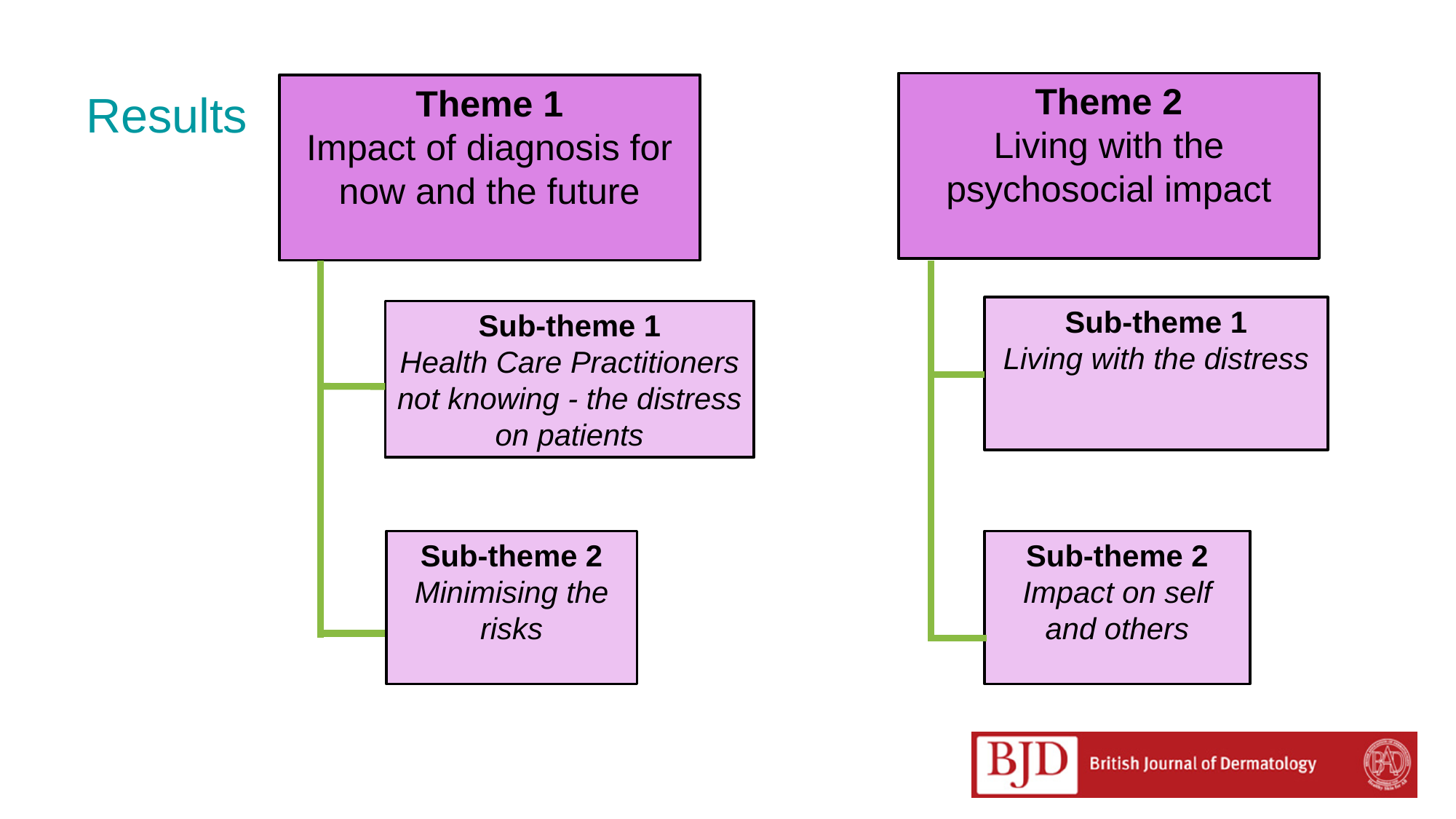

Theme 2
Living with the psychosocial impact

Theme 1
Impact of diagnosis for now and the future

Sub-theme 1
Living with the distress

Sub-theme 1
Health Care Practitioners not knowing - the distress on patients
Sub-theme 2
Minimising the risks

Sub-theme 2
Impact on self and others

# Results